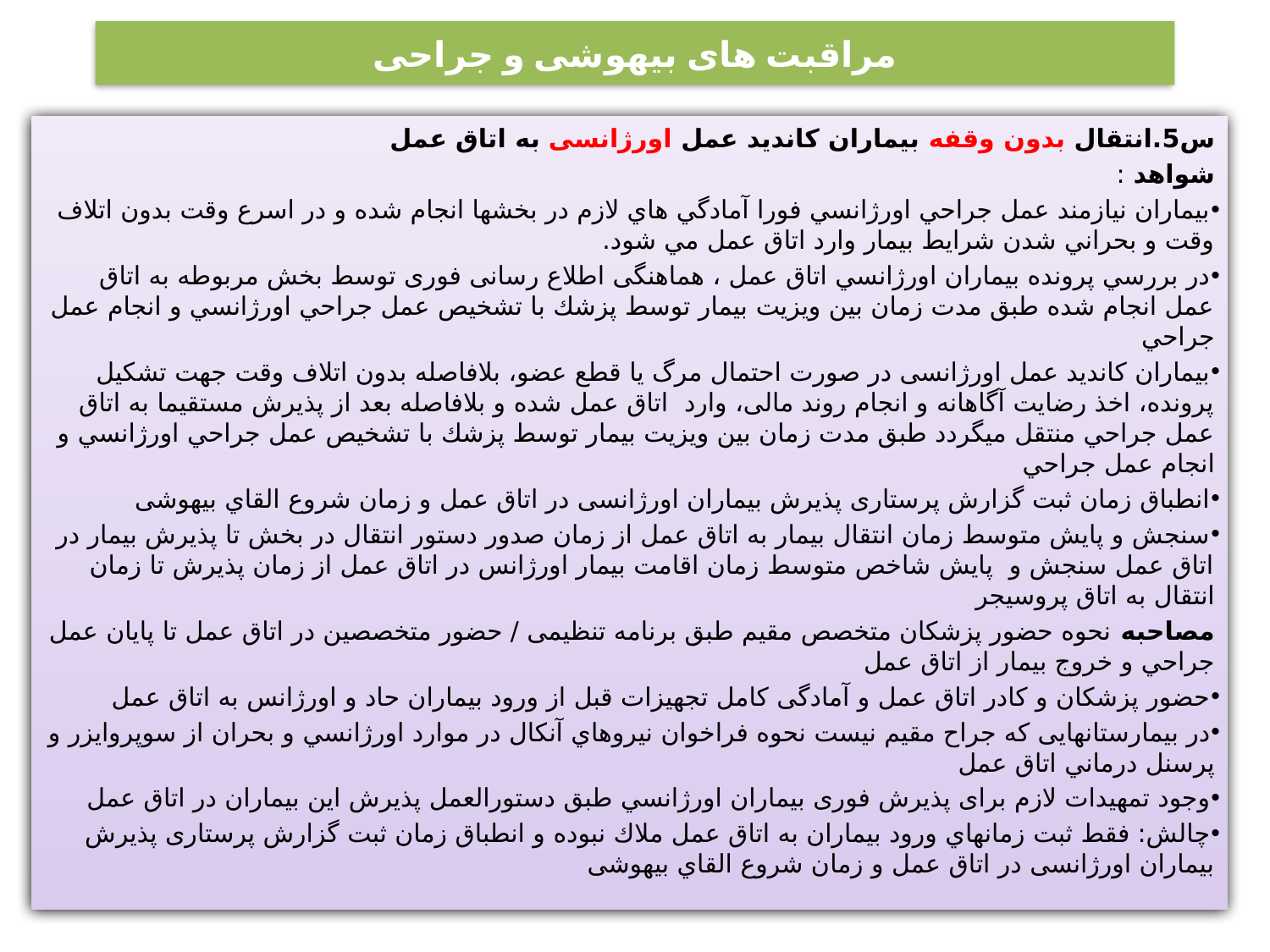

# مراقبت های بیهوشی و جراحی
س5.انتقال بدون وقفه بیماران کاندید عمل اورژانسی به اتاق عمل
شواهد :
بيماران نيازمند عمل جراحي اورژانسي فورا آمادگي هاي لازم در بخشها انجام شده و در اسرع وقت بدون اتلاف وقت و بحراني شدن شرايط بيمار وارد اتاق عمل مي شود.
در بررسي پرونده بيماران اورژانسي اتاق عمل ، هماهنگی اطلاع رسانی فوری توسط بخش مربوطه به اتاق عمل انجام شده طبق مدت زمان بين ويزيت بيمار توسط پزشك با تشخيص عمل جراحي اورژانسي و انجام عمل جراحي
بیماران کاندید عمل اورژانسی در صورت احتمال مرگ یا قطع عضو، بلافاصله بدون اتلاف وقت جهت تشکیل پرونده، اخذ رضایت آگاهانه و انجام روند مالی، وارد  اتاق عمل شده و بلافاصله بعد از پذیرش مستقیما به اتاق عمل جراحي منتقل می‏گردد طبق مدت زمان بين ويزيت بيمار توسط پزشك با تشخيص عمل جراحي اورژانسي و انجام عمل جراحي
انطباق زمان ثبت گزارش پرستاری پذیرش بیماران اورژانسی در اتاق عمل و زمان شروع القاي بیهوشی
سنجش و پایش متوسط زمان انتقال بیمار به اتاق عمل از زمان صدور دستور انتقال در بخش تا پذیرش بیمار در اتاق عمل سنجش و  پایش شاخص متوسط زمان اقامت بیمار اورژانس در اتاق عمل از زمان پذیرش تا زمان انتقال به اتاق پروسیجر
مصاحبه نحوه حضور پزشکان متخصص مقیم طبق برنامه تنظیمی / حضور متخصصين در اتاق عمل تا پايان عمل جراحي و خروج بيمار از اتاق عمل
حضور پزشکان و کادر اتاق عمل و آمادگی کامل تجهیزات قبل از ورود بیماران حاد و اورژانس به اتاق عمل
در بیمارستان‏هایی که جراح مقیم نیست نحوه فراخوان نيروهاي آنكال در موارد اورژانسي و بحران از سوپروايزر و پرسنل درماني اتاق عمل
وجود تمهيدات لازم برای پذیرش فوری بیماران اورژانسي طبق دستورالعمل پذيرش اين بيماران در اتاق عمل
چالش: فقط ثبت زمانهاي ورود بيماران به اتاق عمل ملاك نبوده و انطباق زمان ثبت گزارش پرستاری پذیرش بیماران اورژانسی در اتاق عمل و زمان شروع القاي بیهوشی